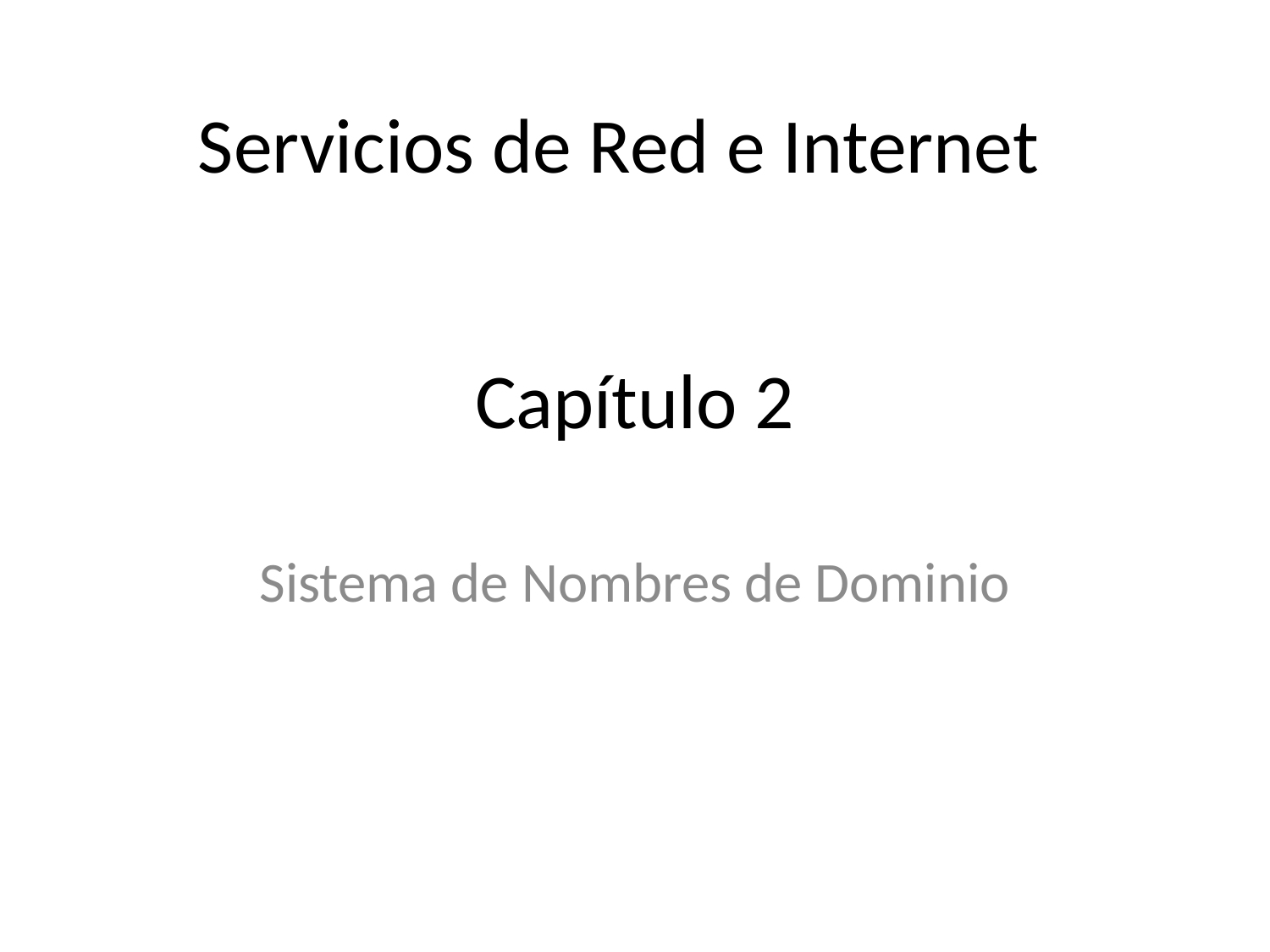

Servicios de Red e Internet
# Capítulo 2
Sistema de Nombres de Dominio